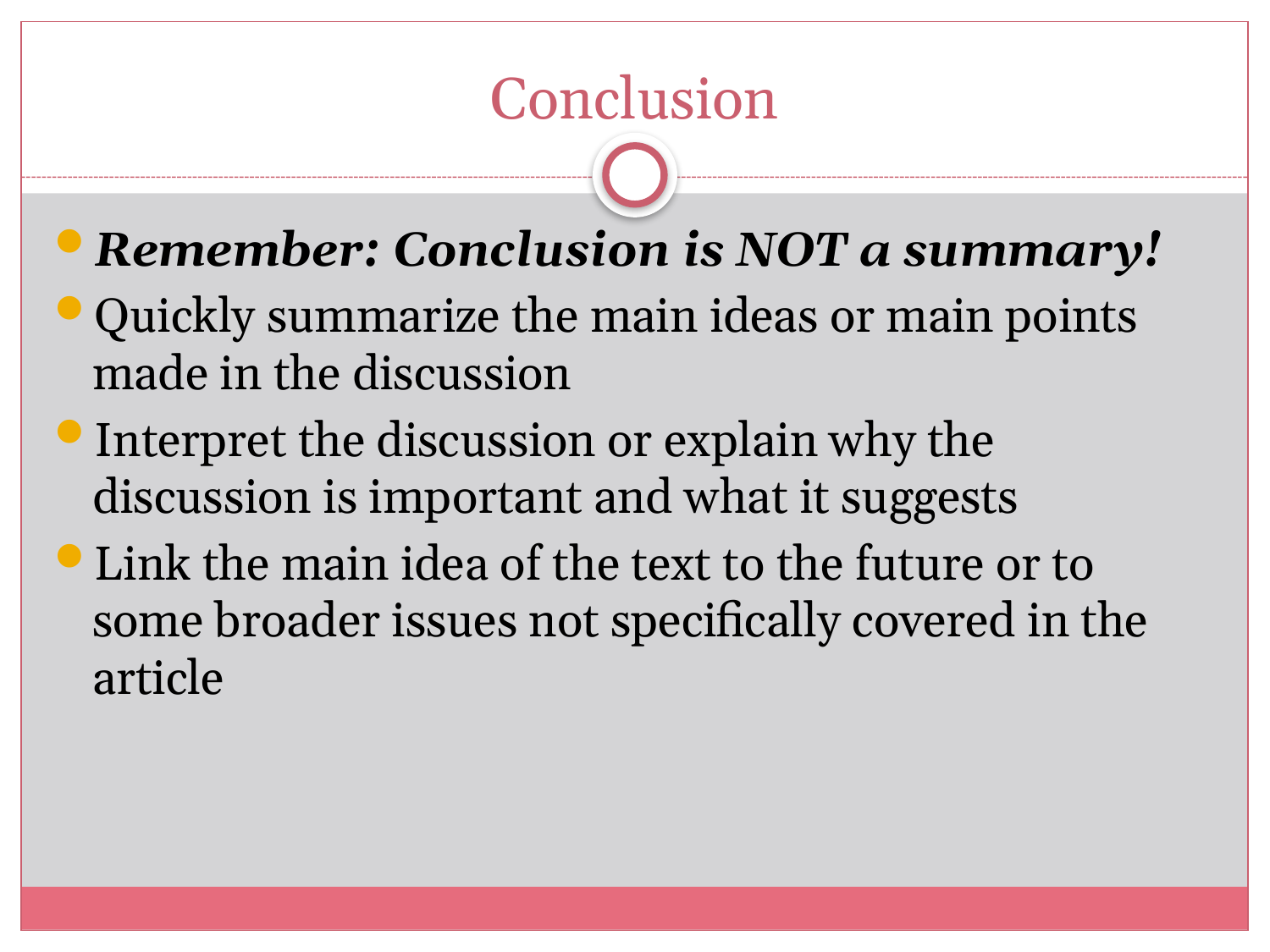

# Conclusion
Remember: Conclusion is NOT a summary!
Quickly summarize the main ideas or main points made in the discussion
Interpret the discussion or explain why the discussion is important and what it suggests
Link the main idea of the text to the future or to some broader issues not specifically covered in the article